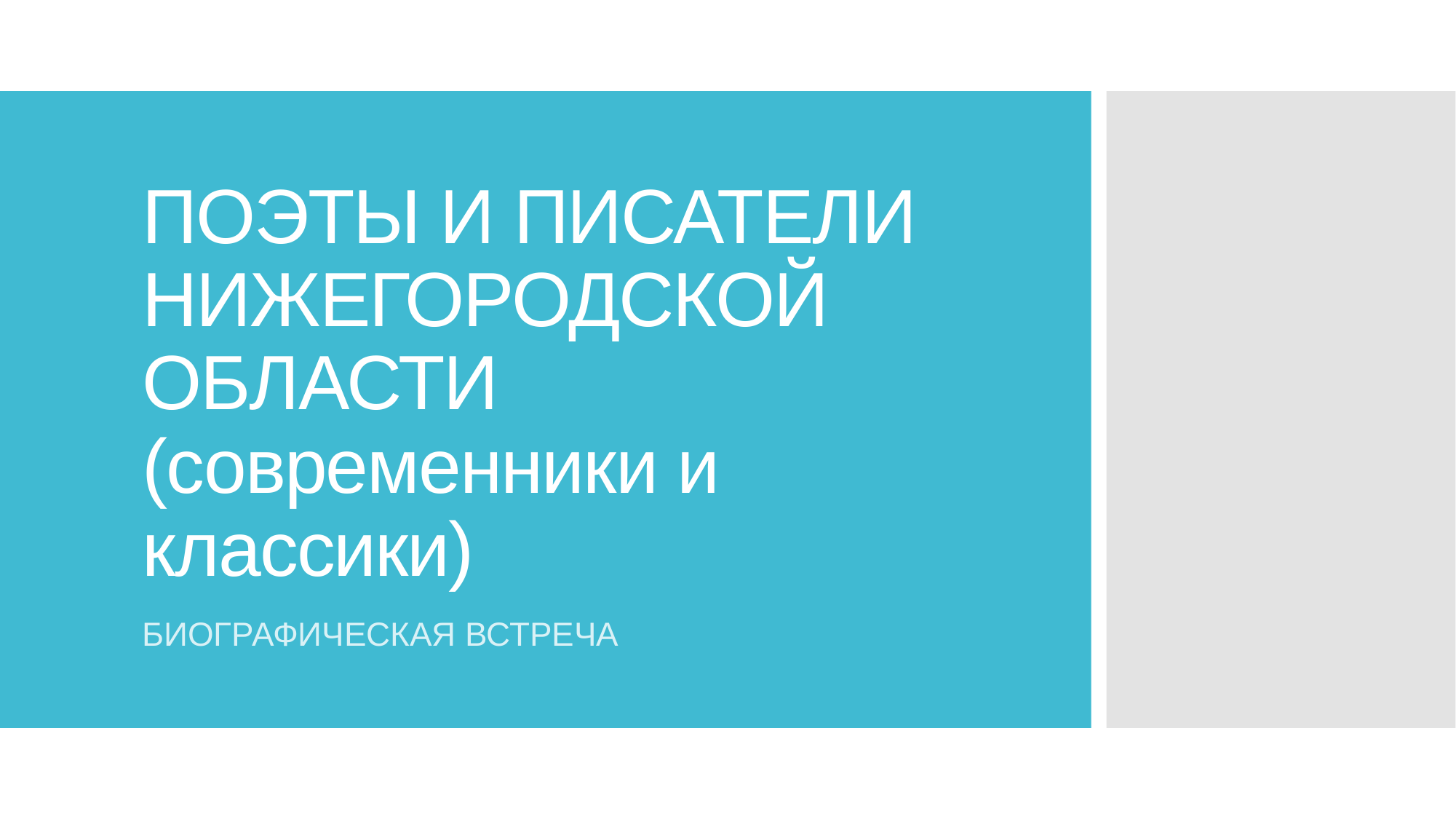

# ПОЭТЫ И ПИСАТЕЛИ НИЖЕГОРОДСКОЙ ОБЛАСТИ (современники и классики)
БИОГРАФИЧЕСКАЯ ВСТРЕЧА